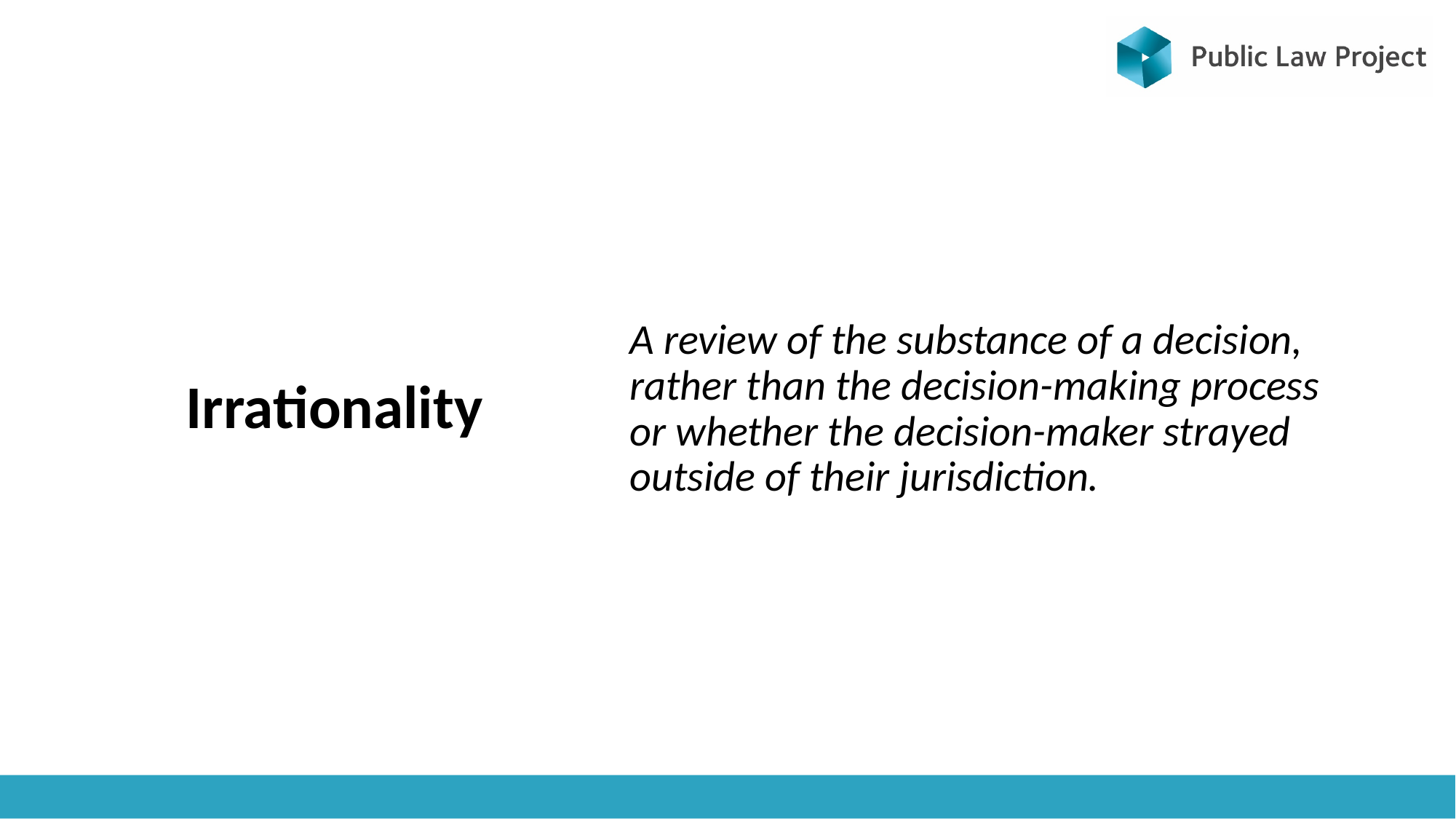

# Irrationality
A review of the substance of a decision, rather than the decision-making process or whether the decision-maker strayed outside of their jurisdiction.